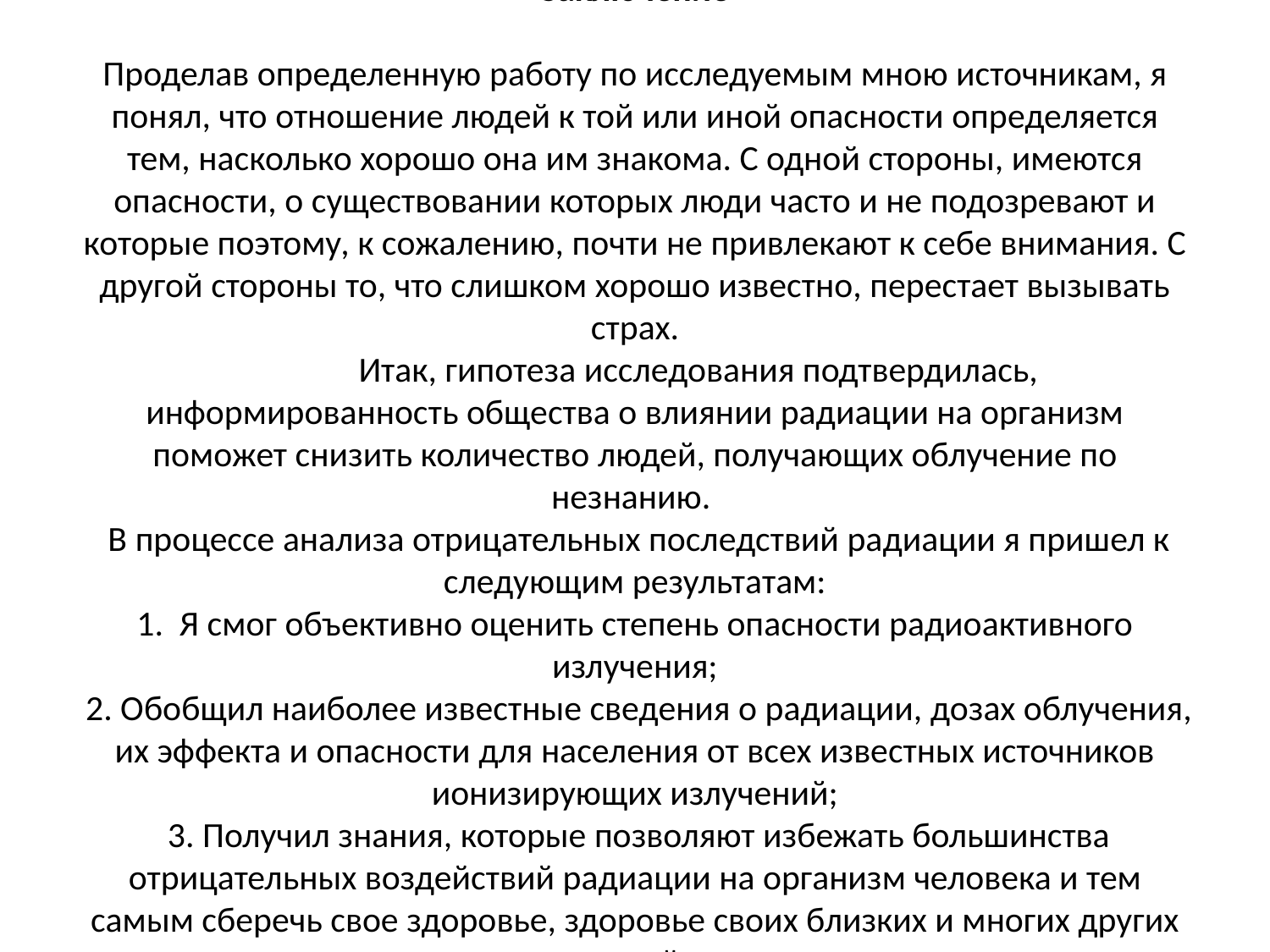

# Заключение Проделав определенную работу по исследуемым мною источникам, я понял, что отношение людей к той или иной опасности определяется тем, насколько хорошо она им знакома. С одной стороны, имеются опасности, о существовании которых люди часто и не подозревают и которые поэтому, к сожалению, почти не привлекают к себе внимания. С другой стороны то, что слишком хорошо известно, перестает вызывать страх. Итак, гипотеза исследования подтвердилась, информированность общества о влиянии радиации на организм поможет снизить количество людей, получающих облучение по незнанию. В процессе анализа отрицательных последствий радиации я пришел к следующим результатам: 1.  Я смог объективно оценить степень опасности радиоактивного излучения; 2. Обобщил наиболее известные сведения о радиации, дозах облучения, их эффекта и опасности для населения от всех известных источников ионизирующих излучений; 3. Получил знания, которые позволяют избежать большинства отрицательных воздействий радиации на организм человека и тем самым сберечь свое здоровье, здоровье своих близких и многих других людей.